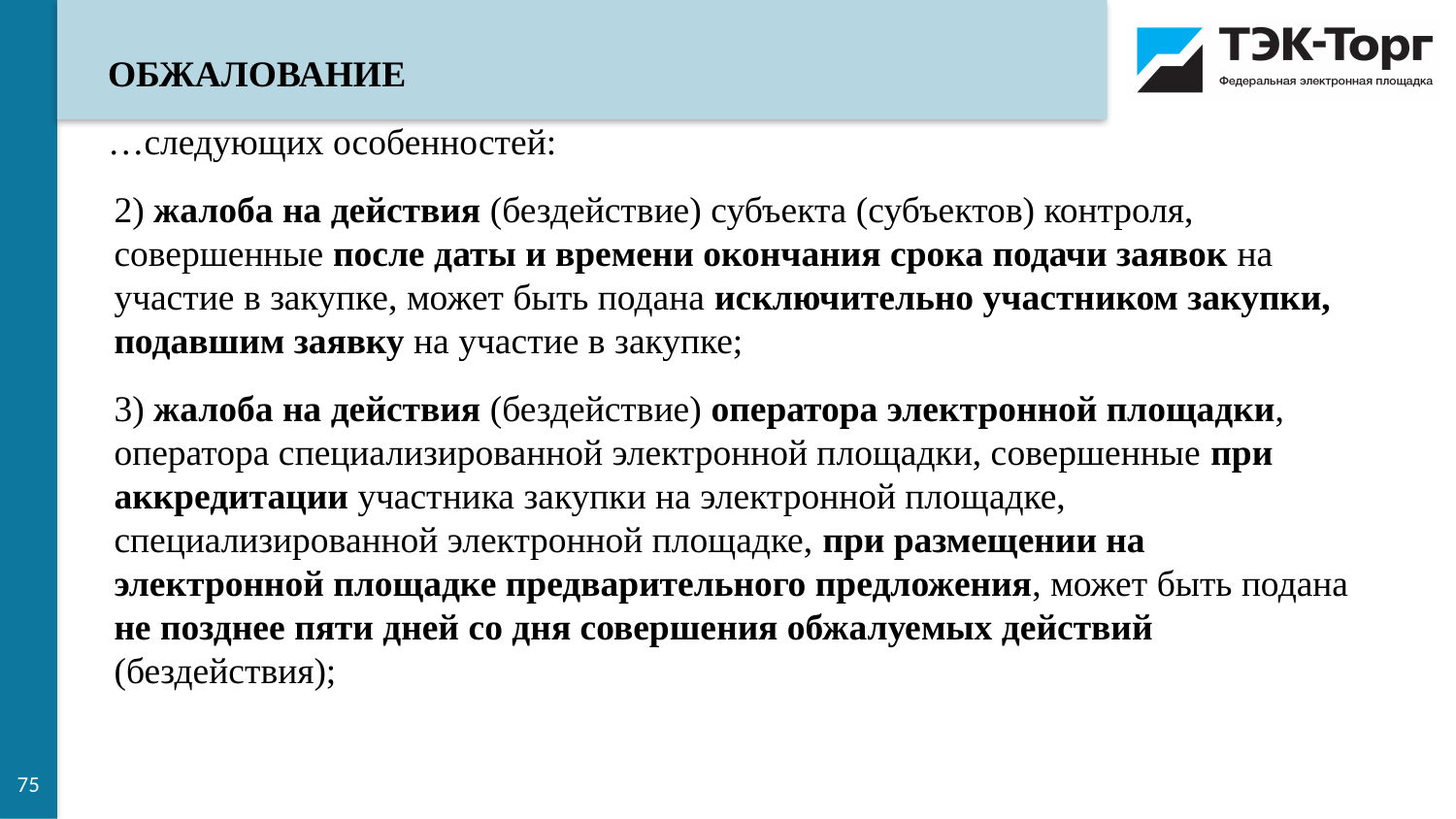

ОБЖАЛОВАНИЕ
…следующих особенностей:
2) жалоба на действия (бездействие) субъекта (субъектов) контроля, совершенные после даты и времени окончания срока подачи заявок на участие в закупке, может быть подана исключительно участником закупки, подавшим заявку на участие в закупке;
3) жалоба на действия (бездействие) оператора электронной площадки, оператора специализированной электронной площадки, совершенные при аккредитации участника закупки на электронной площадке, специализированной электронной площадке, при размещении на электронной площадке предварительного предложения, может быть подана не позднее пяти дней со дня совершения обжалуемых действий (бездействия);
75